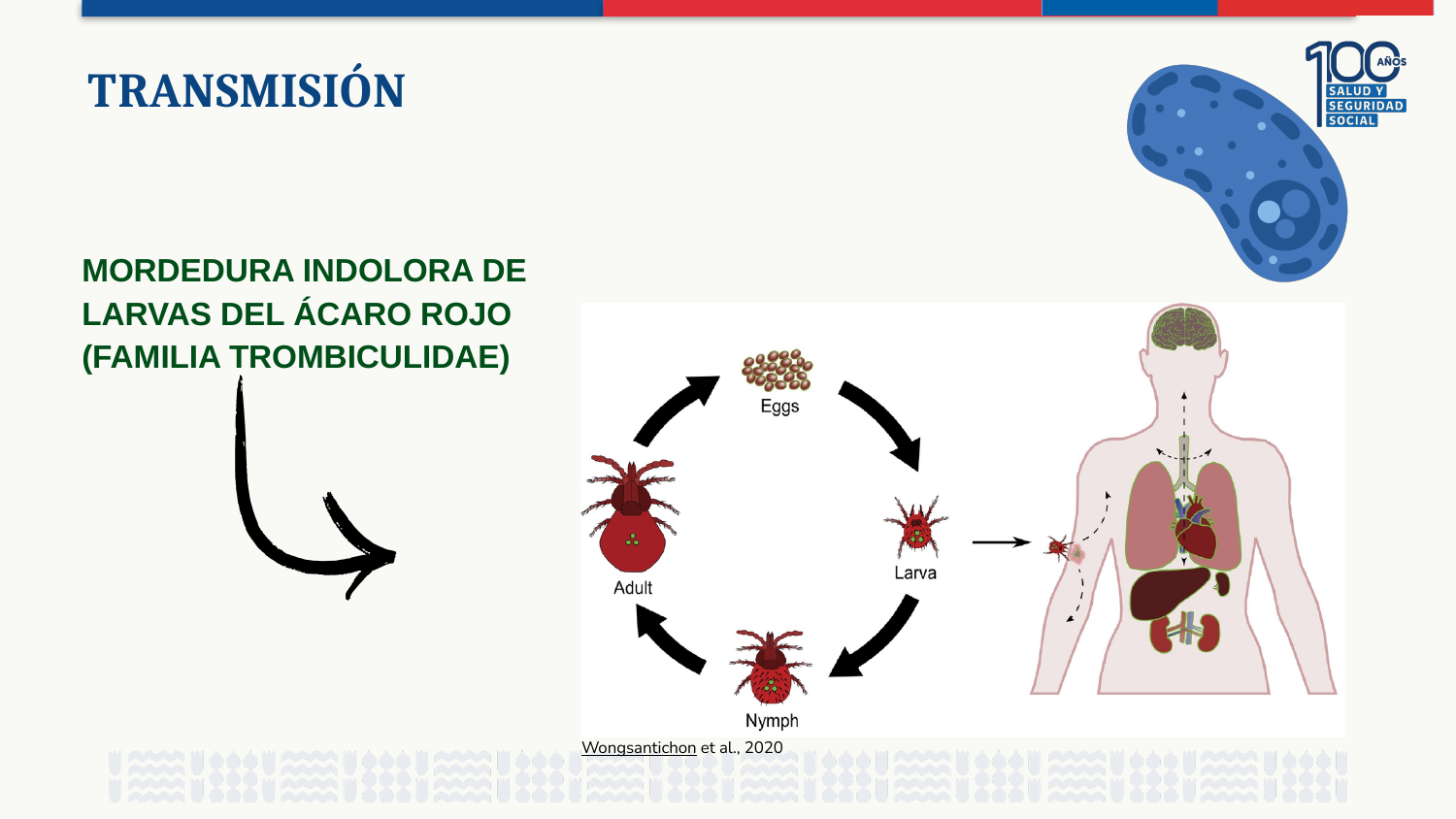

# TRANSMISIÓN

MORDEDURA INDOLORA DE LARVAS DEL ÁCARO ROJO (FAMILIA TROMBICULIDAE)

Wongsantichon et al., 2020